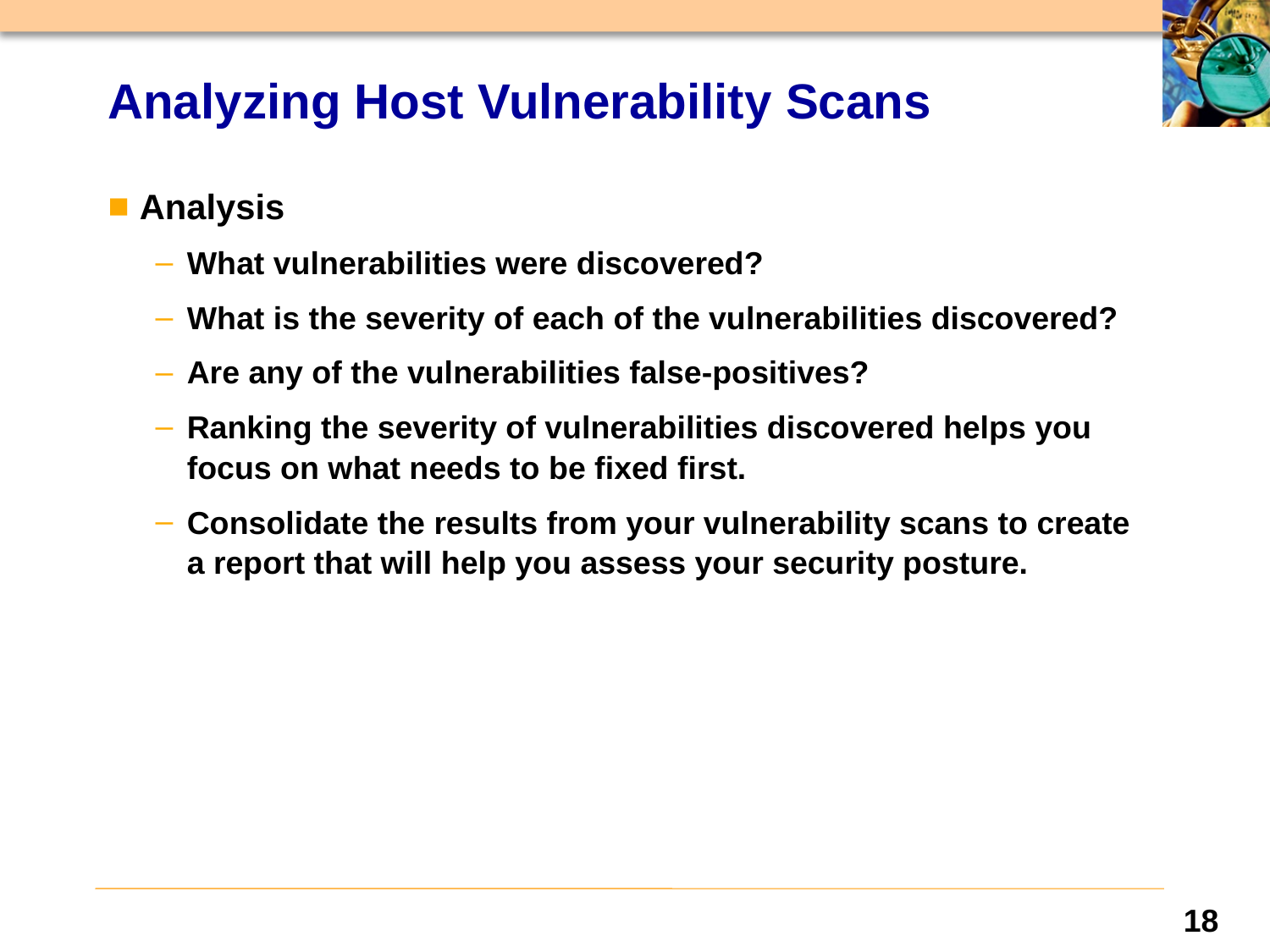

# Analyzing Host Vulnerability Scans
Analysis
What vulnerabilities were discovered?
What is the severity of each of the vulnerabilities discovered?
Are any of the vulnerabilities false-positives?
Ranking the severity of vulnerabilities discovered helps you focus on what needs to be fixed first.
Consolidate the results from your vulnerability scans to create a report that will help you assess your security posture.